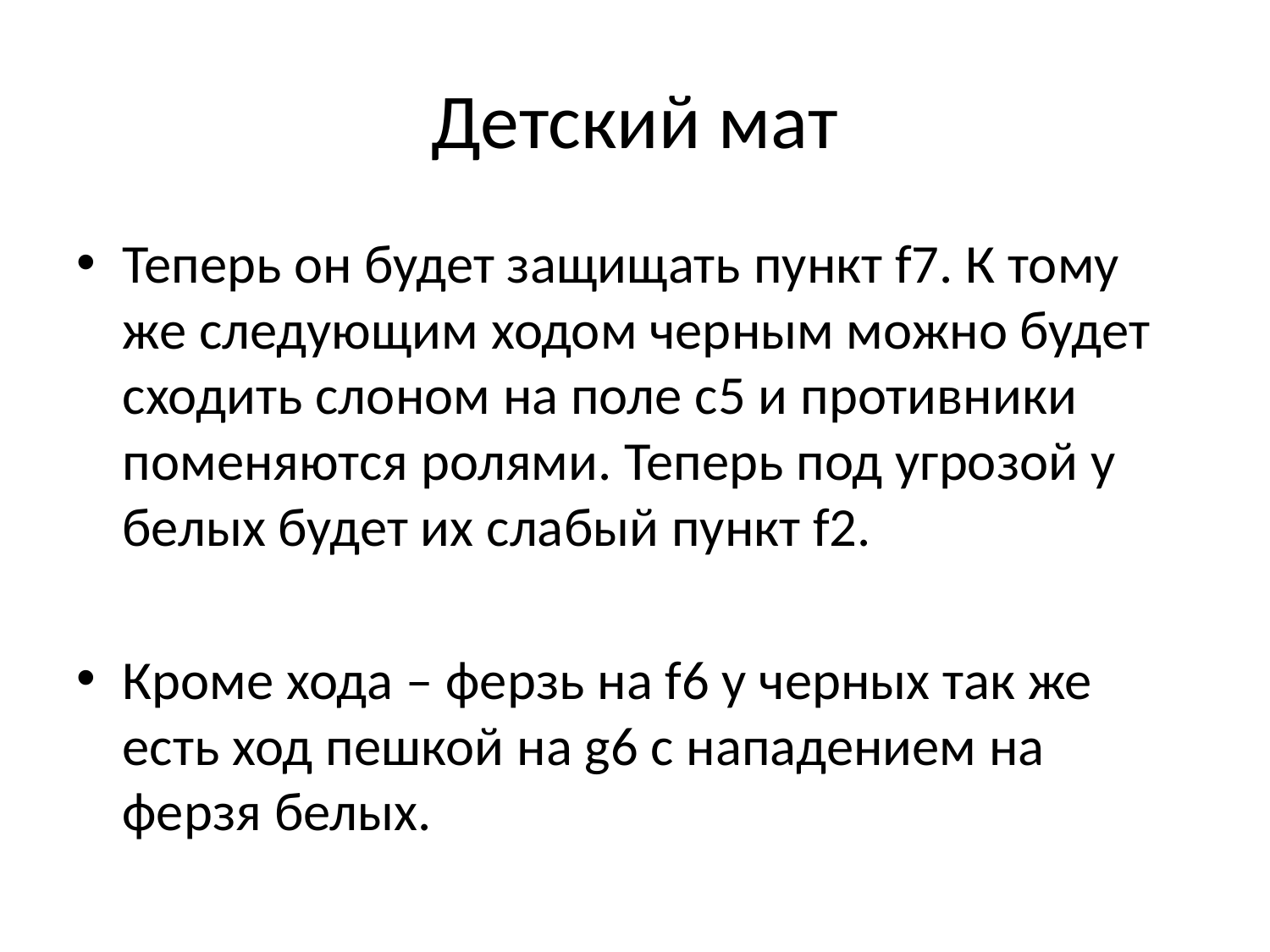

# Детский мат
Теперь он будет защищать пункт f7. К тому же следующим ходом черным можно будет сходить слоном на поле c5 и противники поменяются ролями. Теперь под угрозой у белых будет их слабый пункт f2.

Кроме хода – ферзь на f6 у черных так же есть ход пешкой на g6 с нападением на ферзя белых.